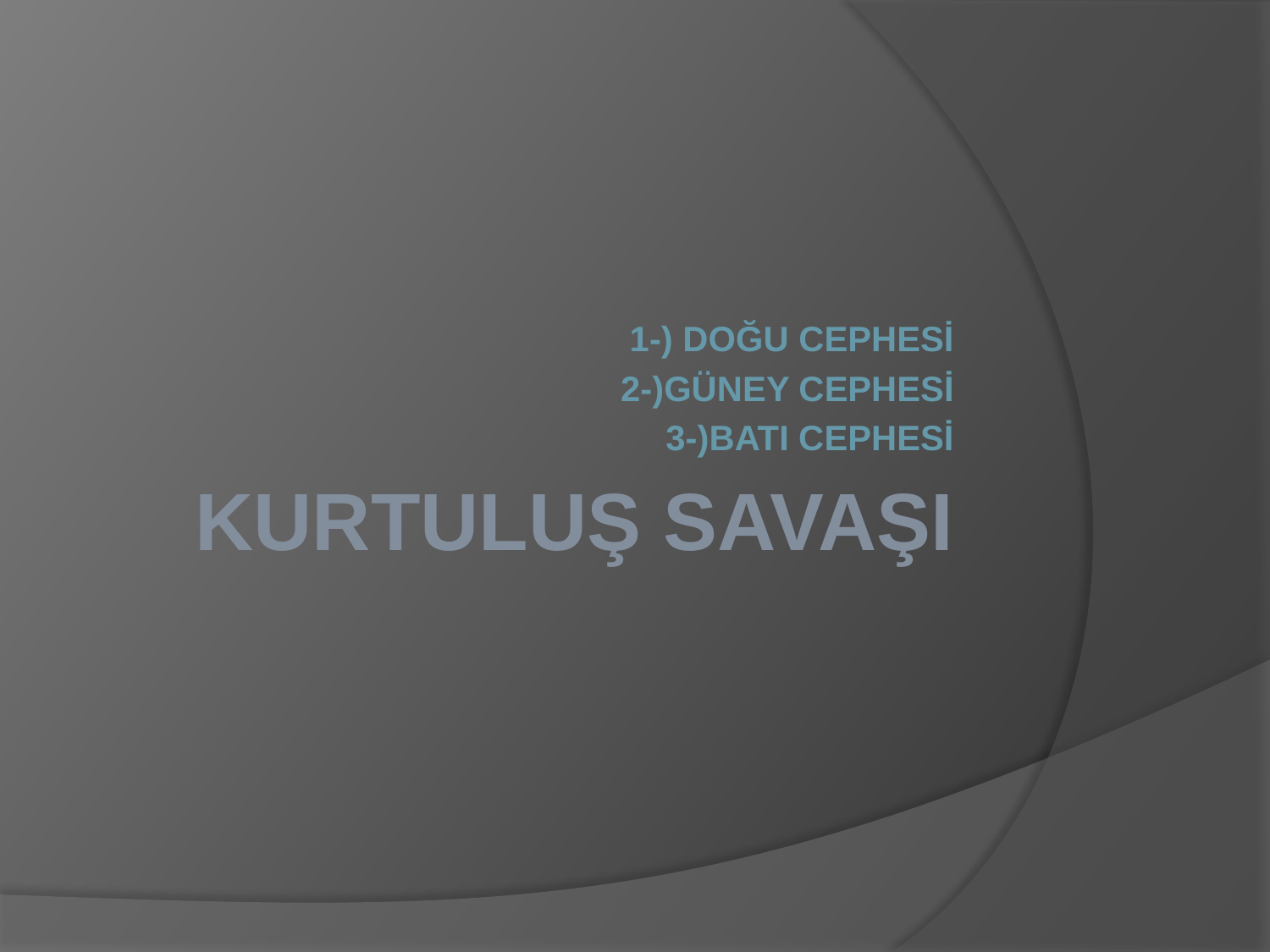

1-) DOĞU CEPHESİ
2-)GÜNEY CEPHESİ
3-)BATI CEPHESİ
# KURTULUŞ SAVAŞI